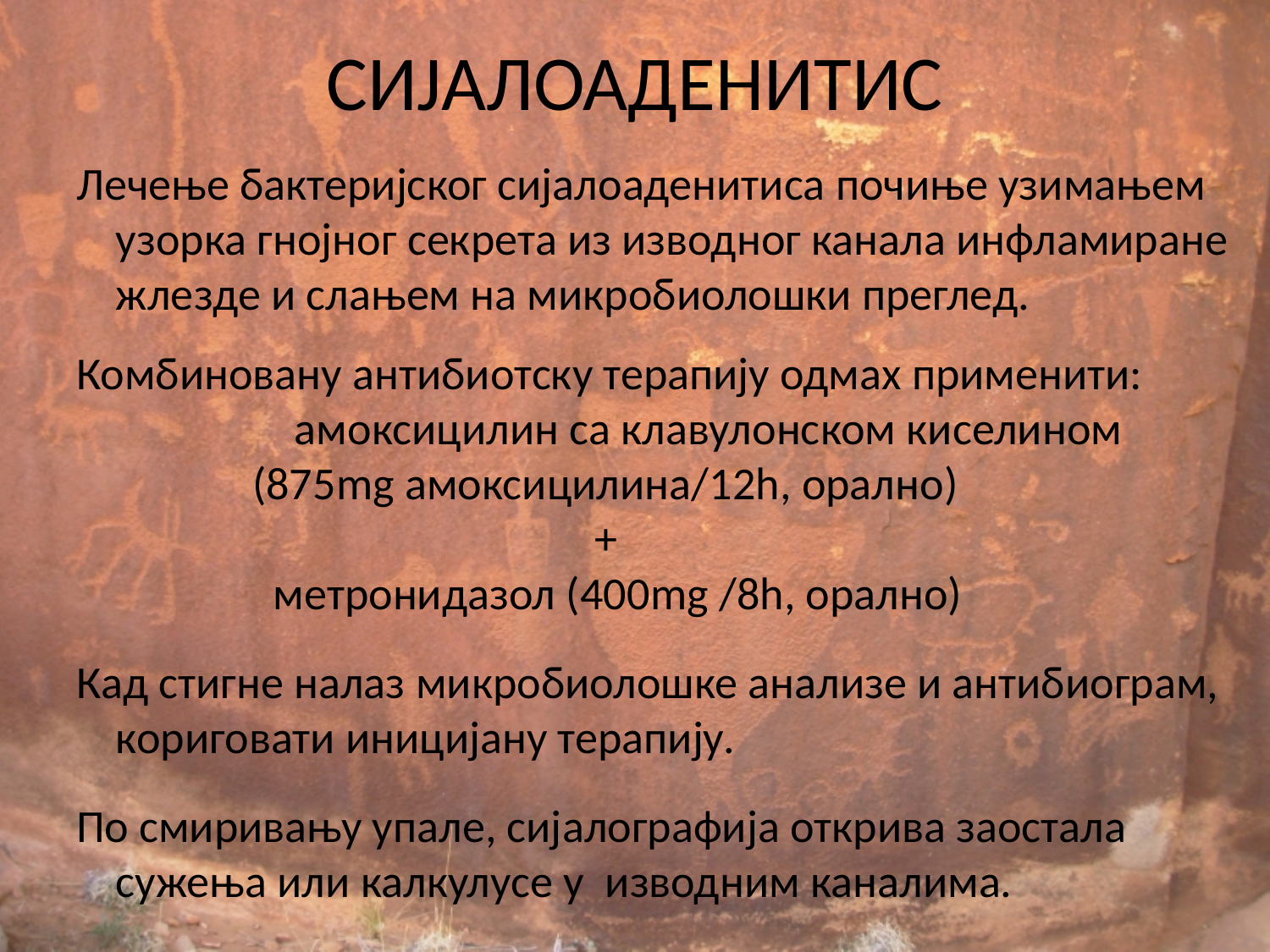

# СИЈАЛОАДЕНИТИС
Лечење бактеријског сијалоаденитиса почиње узимањем узорка гнојног секрета из изводног канала инфламиране жлезде и слањем на микробиолошки преглед.

Комбиновану антибиотску терапију одмах применити:                 	     амоксицилин са клавулонском киселином
                 (875mg амоксицилина/12h, орално)
                                                  +
                   метронидазол (400mg /8h, орално)

Кад стигне налаз микробиолошке анализе и антибиограм, кориговати иницијану терапију.

По смиривању упале, сијалографија открива заостала сужења или калкулусе у  изводним каналима.